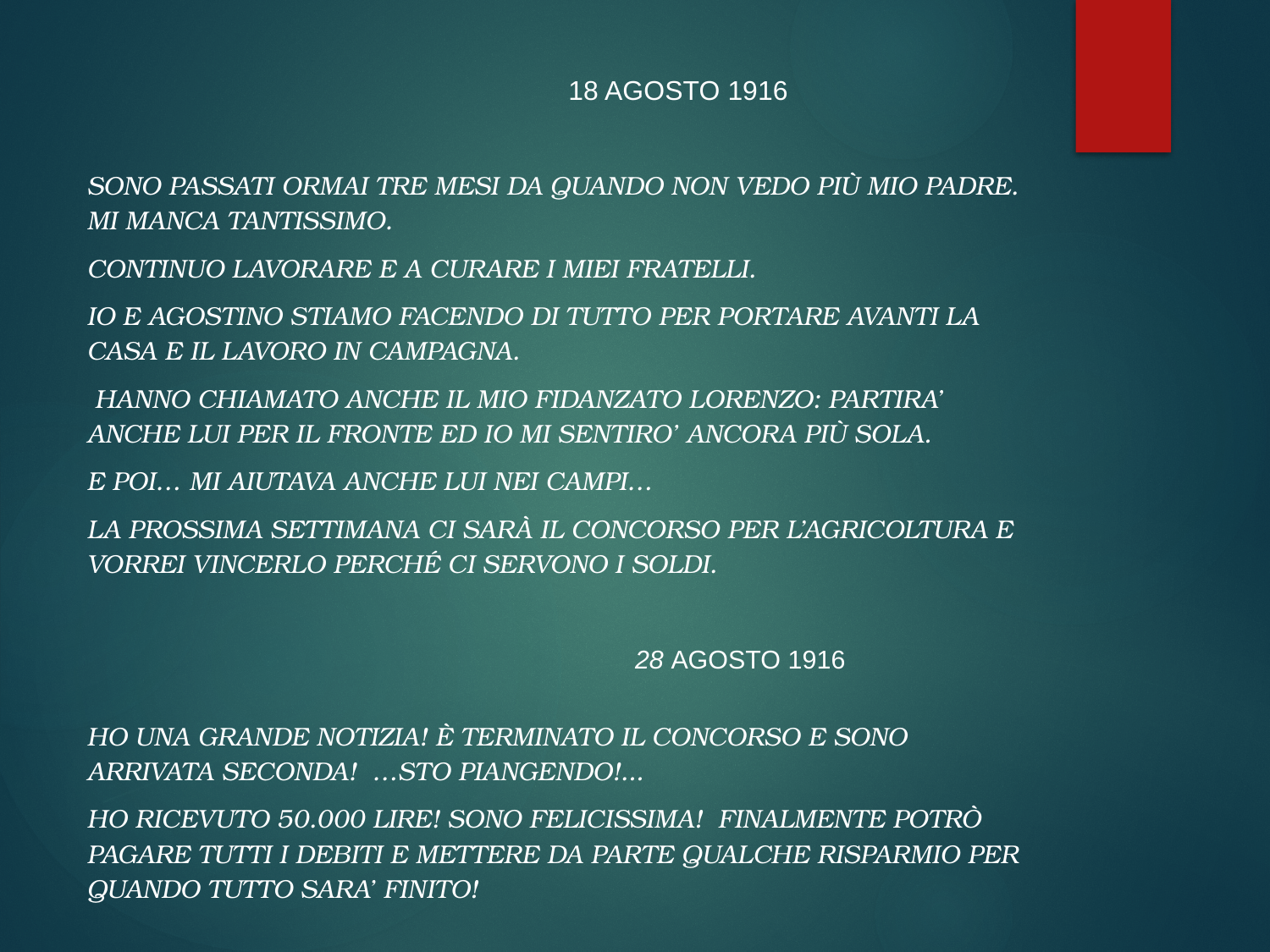

18 agosto 1916

sono passati ormai tre mesi da quando non vedo più mio padre. mi manca tantissimo.
continuo lavorare e a curare i miei fratelli.
Io e Agostino stiamo facendo di tutto per portare avanti la casa e il lavoro in campagna.
 Hanno chiamato anche il mio fidanzato Lorenzo: partira’ anche lui per il fronte ed io mi sentiro’ ancora più sola.
E poi… mi aiutava anche lui nei campi…
La prossima settimana ci sarà il concorso per l’agricoltura e vorrei vincerlo perché ci servono i soldi.

                                                                      28 agosto 1916
ho una grande notizia! è terminato il concorso e sono arrivata seconda!  …sto piangendo!...
ho ricevuto 50.000 lire! Sono felicissima!  Finalmente potrò pagare tutti i debiti e mettere da parte qualche risparmio per quando tutto sara’ finito!